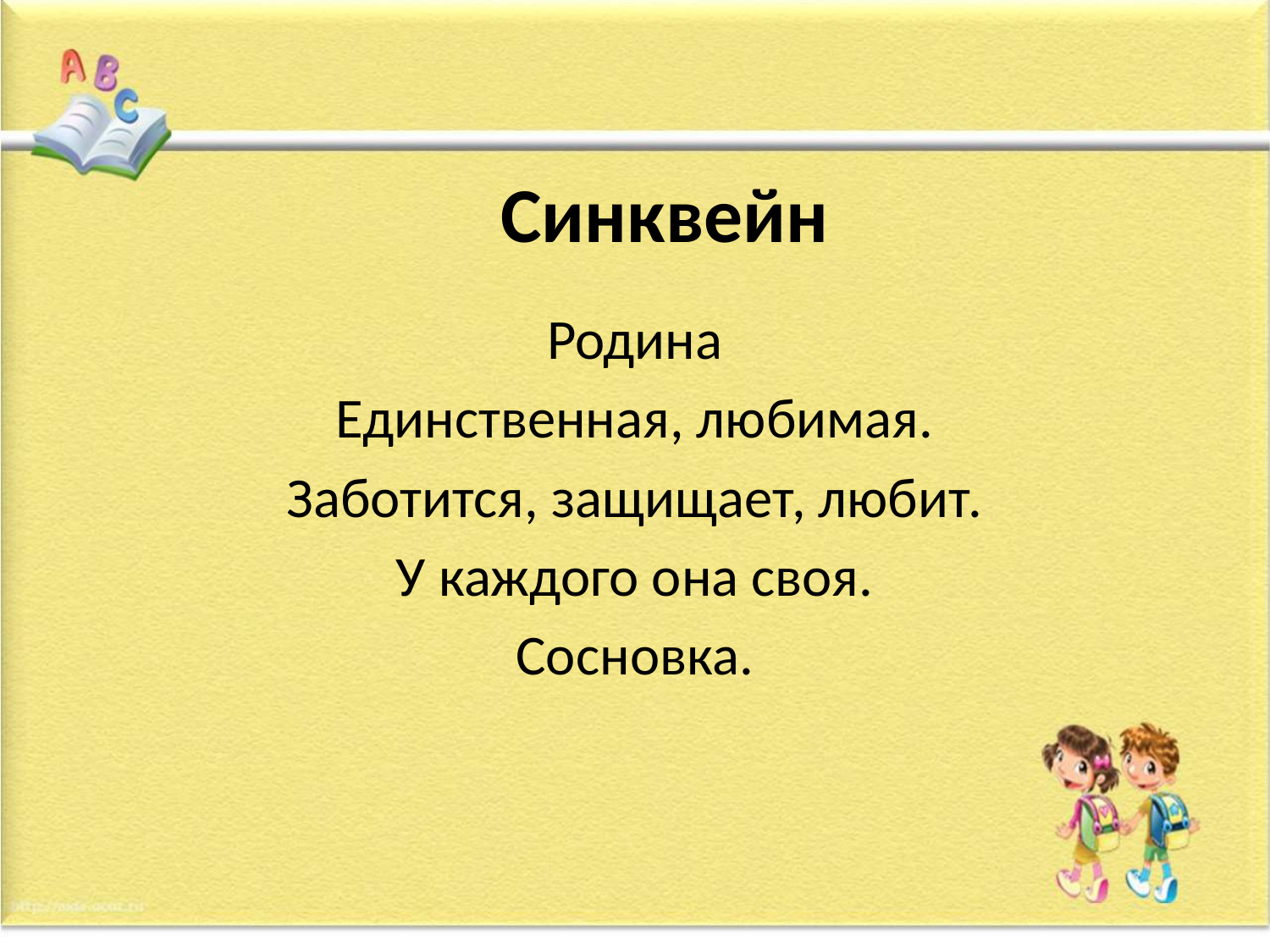

# Синквейн
Родина
Единственная, любимая.
Заботится, защищает, любит.
У каждого она своя.
Сосновка.